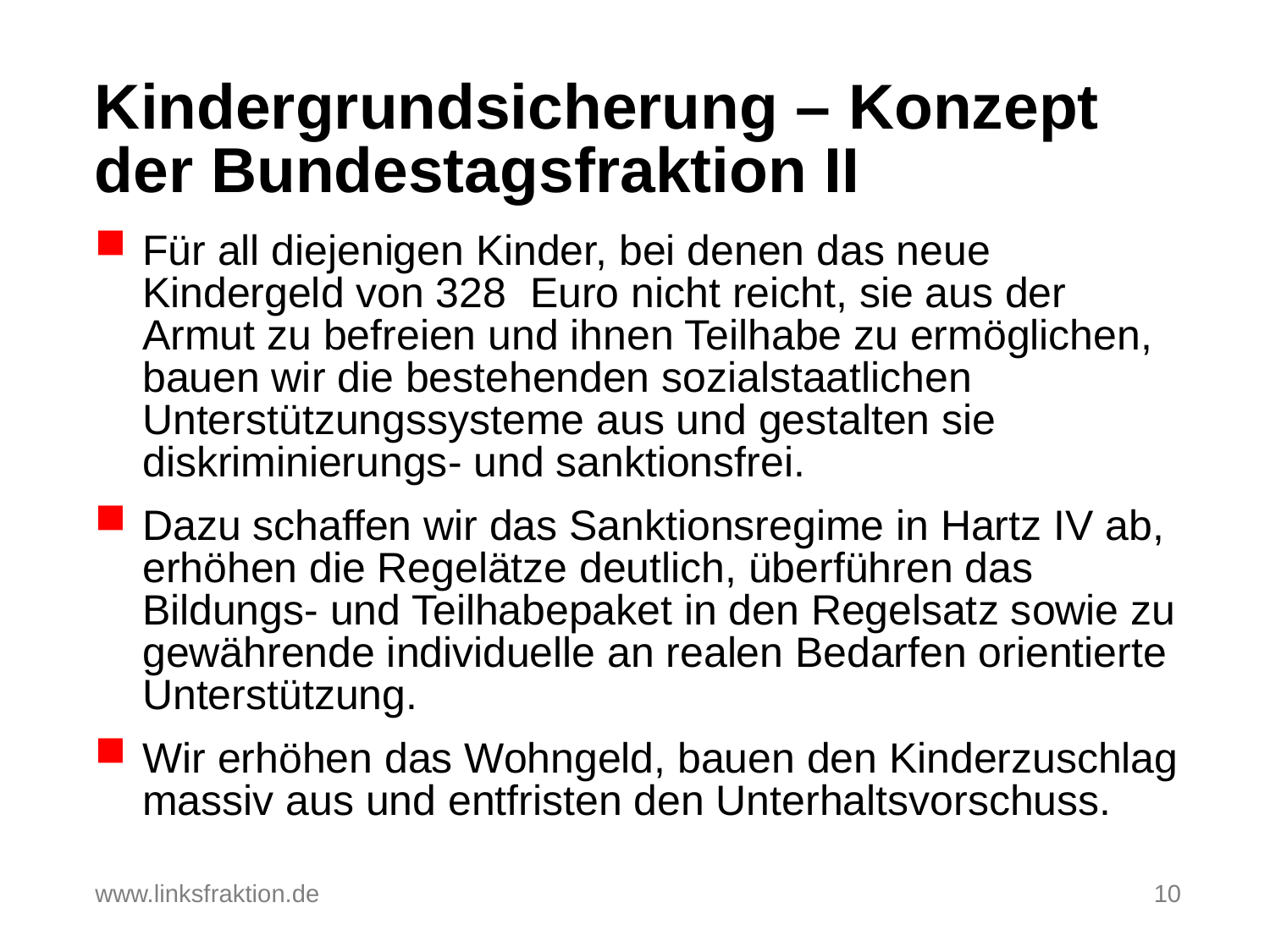

# Kindergrundsicherung – Konzept der Bundestagsfraktion II
Für all diejenigen Kinder, bei denen das neue Kindergeld von 328  Euro nicht reicht, sie aus der Armut zu befreien und ihnen Teilhabe zu ermöglichen, bauen wir die bestehenden sozialstaatlichen Unterstützungssysteme aus und gestalten sie diskriminierungs- und sanktionsfrei.
Dazu schaffen wir das Sanktionsregime in Hartz IV ab, erhöhen die Regelätze deutlich, überführen das Bildungs- und Teilhabepaket in den Regelsatz sowie zu gewährende individuelle an realen Bedarfen orientierte Unterstützung.
Wir erhöhen das Wohngeld, bauen den Kinderzuschlag massiv aus und entfristen den Unterhaltsvorschuss.
www.linksfraktion.de
10